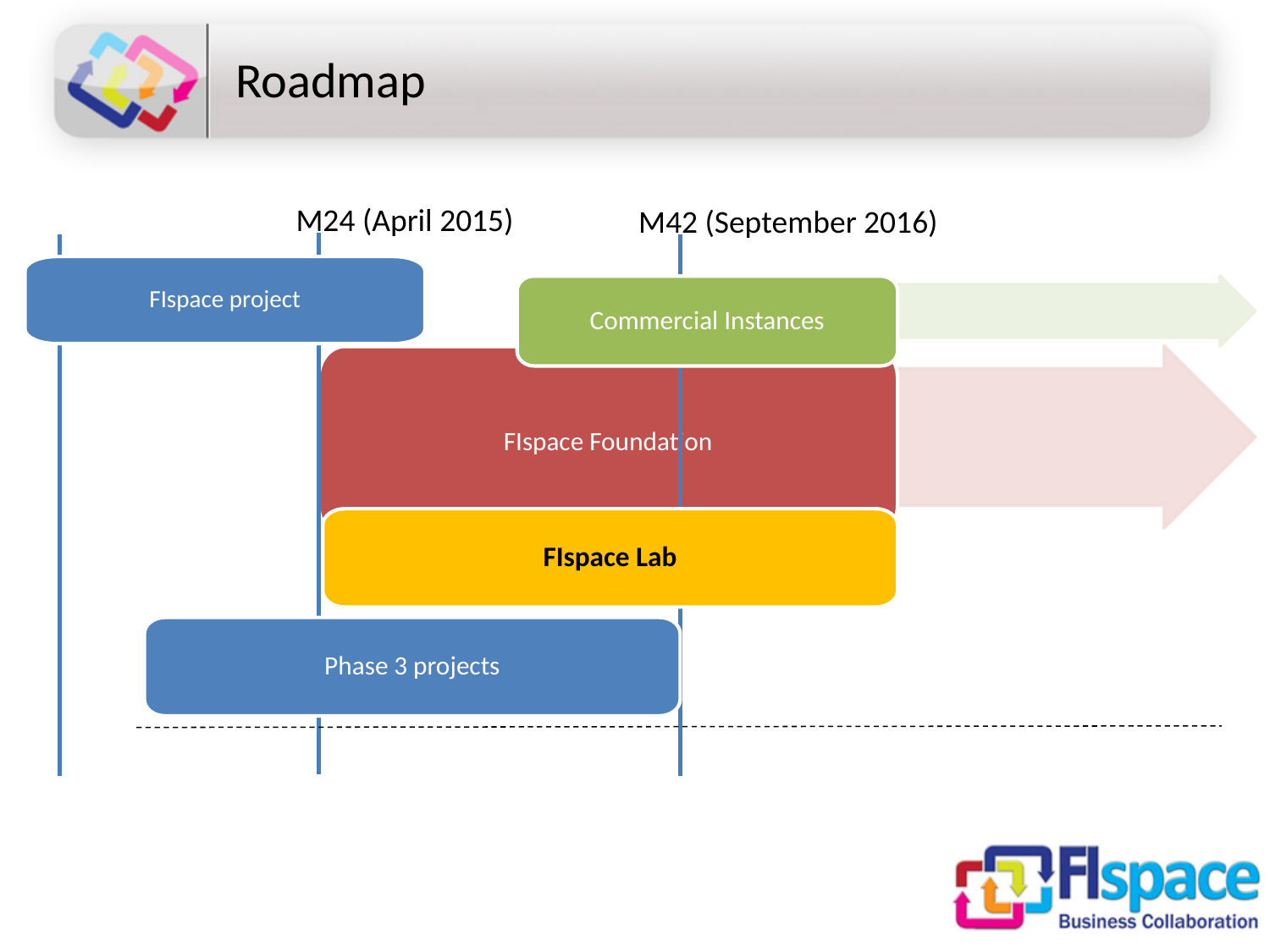

# Roadmap
M24 (April 2015)
M42 (September 2016)
FIspace project
Commercial Instances

Phase 3 projects

FIspace Foundation
FIspace Lab